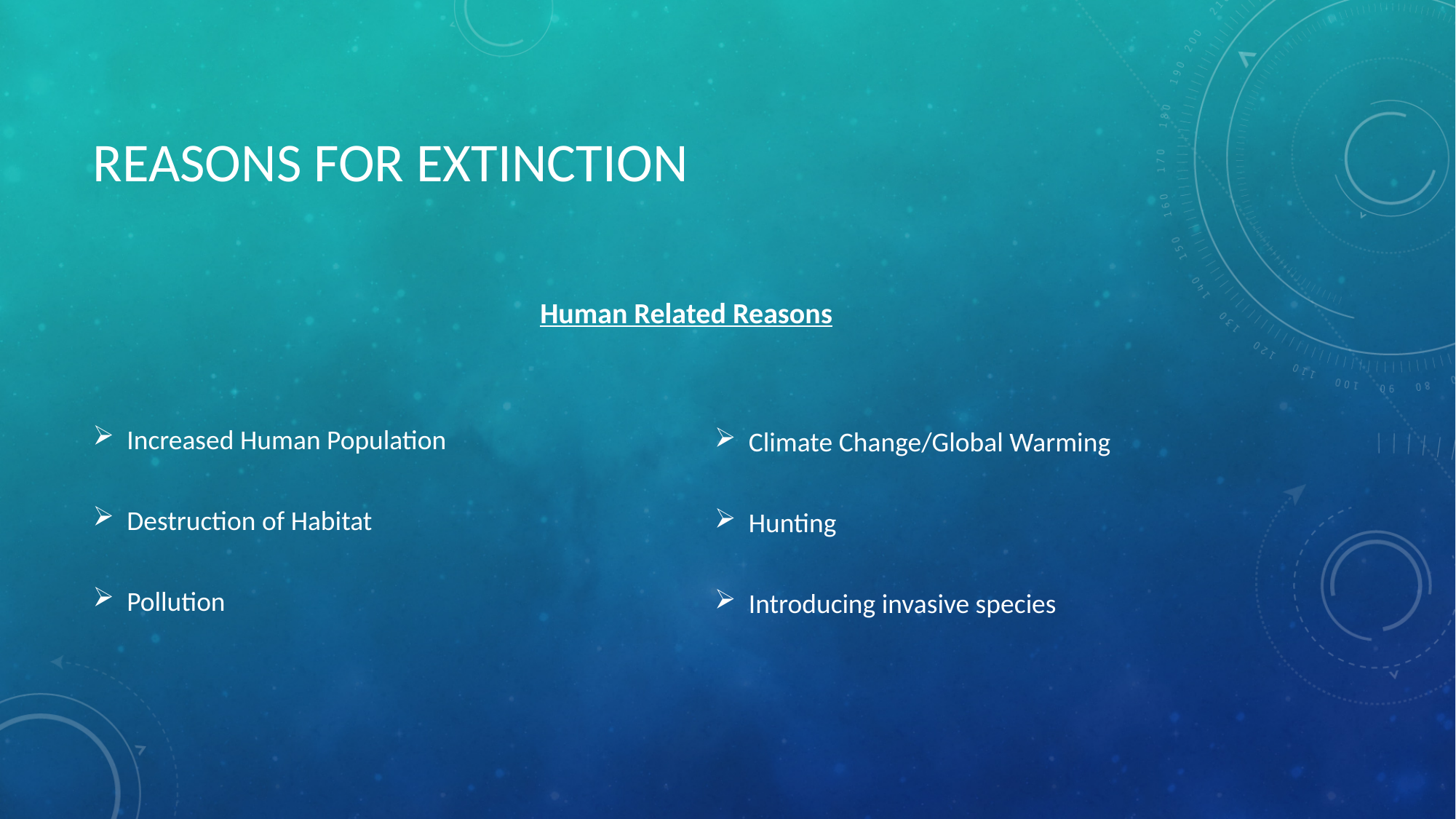

# Reasons for extinction

Human Related Reasons

Increased Human Population
Destruction of Habitat
Pollution

Climate Change/Global Warming
Hunting
Introducing invasive species